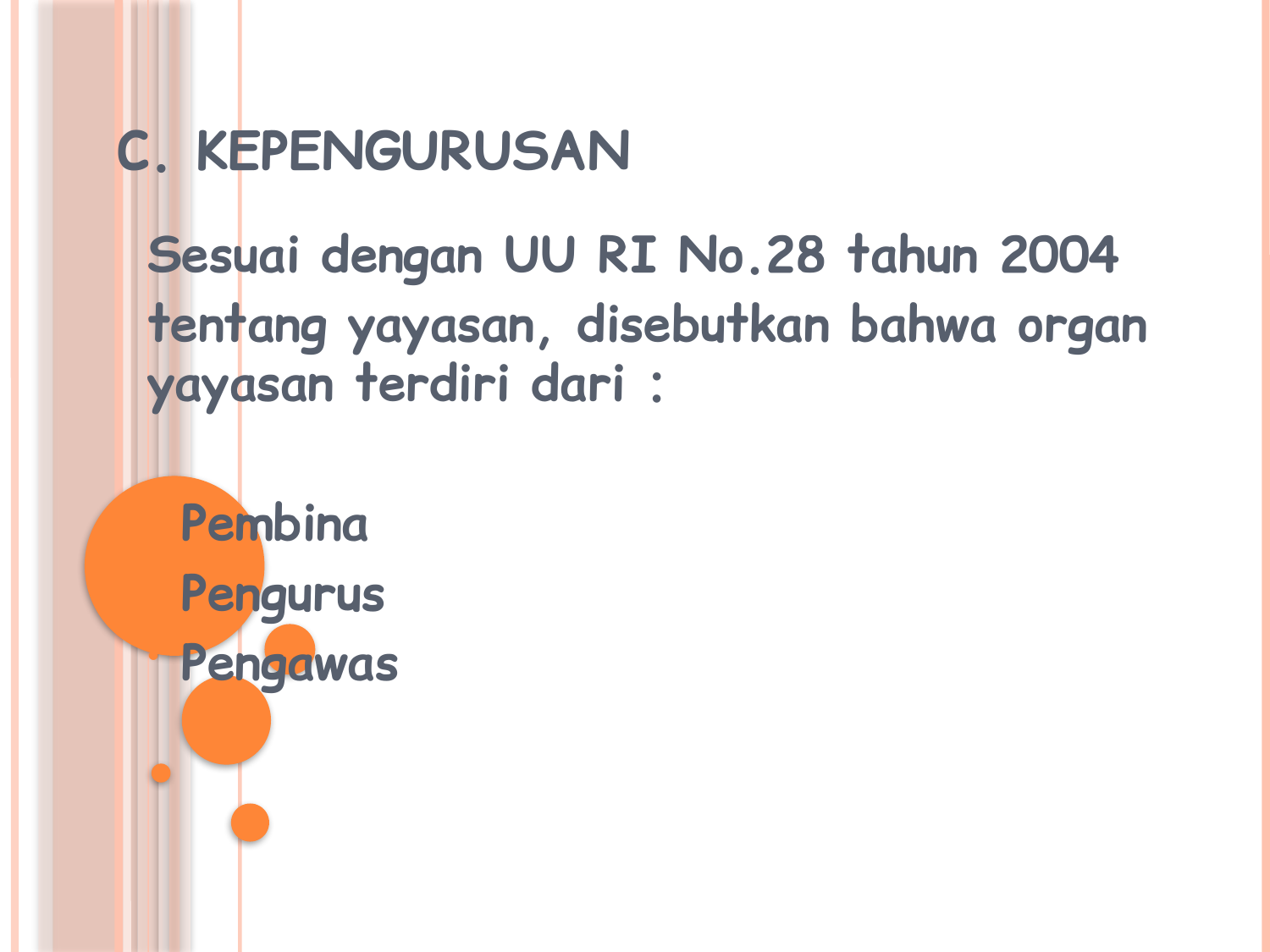

# C. Kepengurusan
Sesuai dengan UU RI No.28 tahun 2004
tentang yayasan, disebutkan bahwa organ yayasan terdiri dari :

 Pembina
 Pengurus
 Pengawas